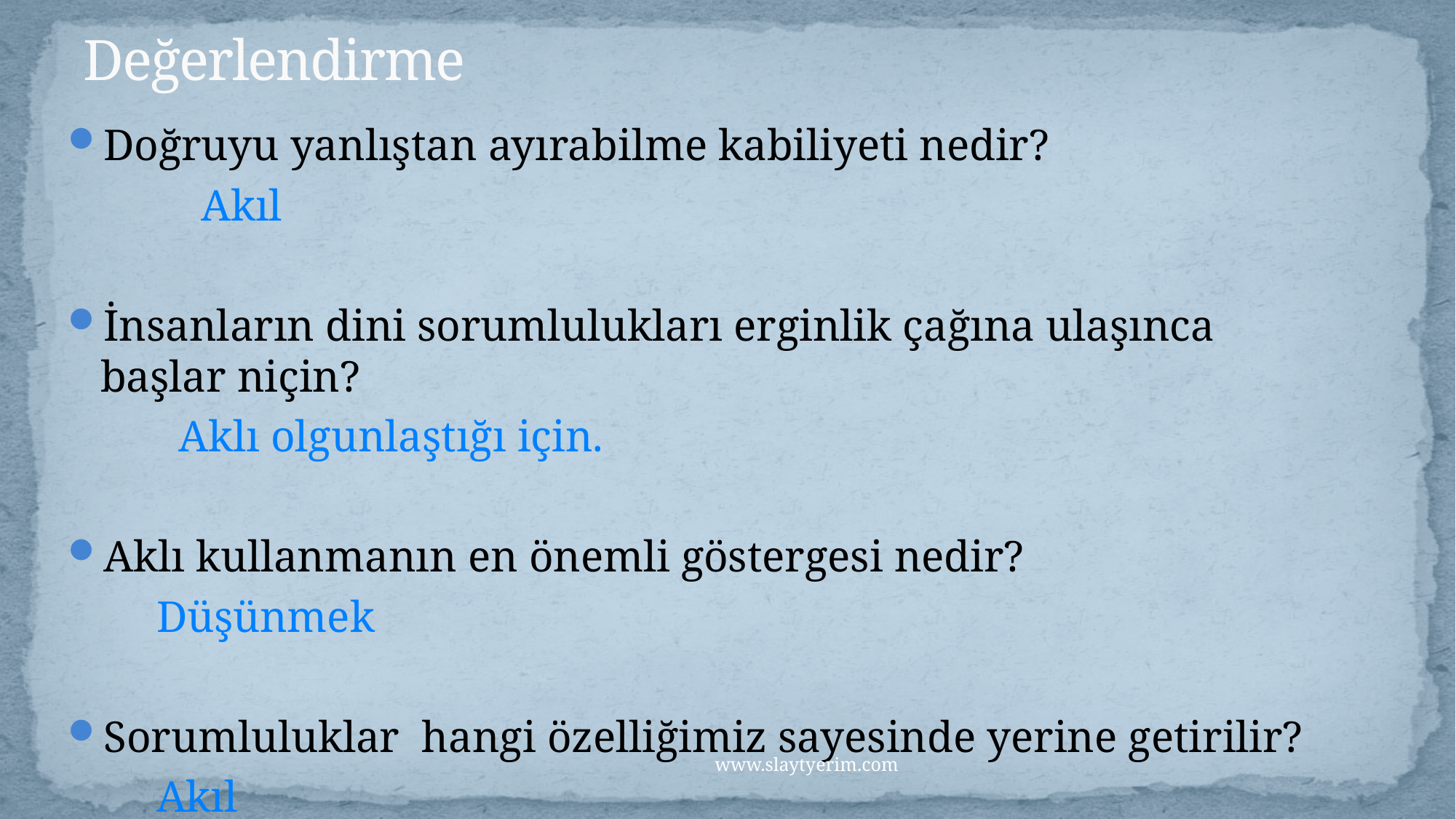

# Değerlendirme
Doğruyu yanlıştan ayırabilme kabiliyeti nedir?
            Akıl

İnsanların dini sorumlulukları erginlik çağına ulaşınca başlar niçin?
          Aklı olgunlaştığı için.

Aklı kullanmanın en önemli göstergesi nedir?
        Düşünmek

Sorumluluklar  hangi özelliğimiz sayesinde yerine getirilir?
        Akıl
www.slaytyerim.com